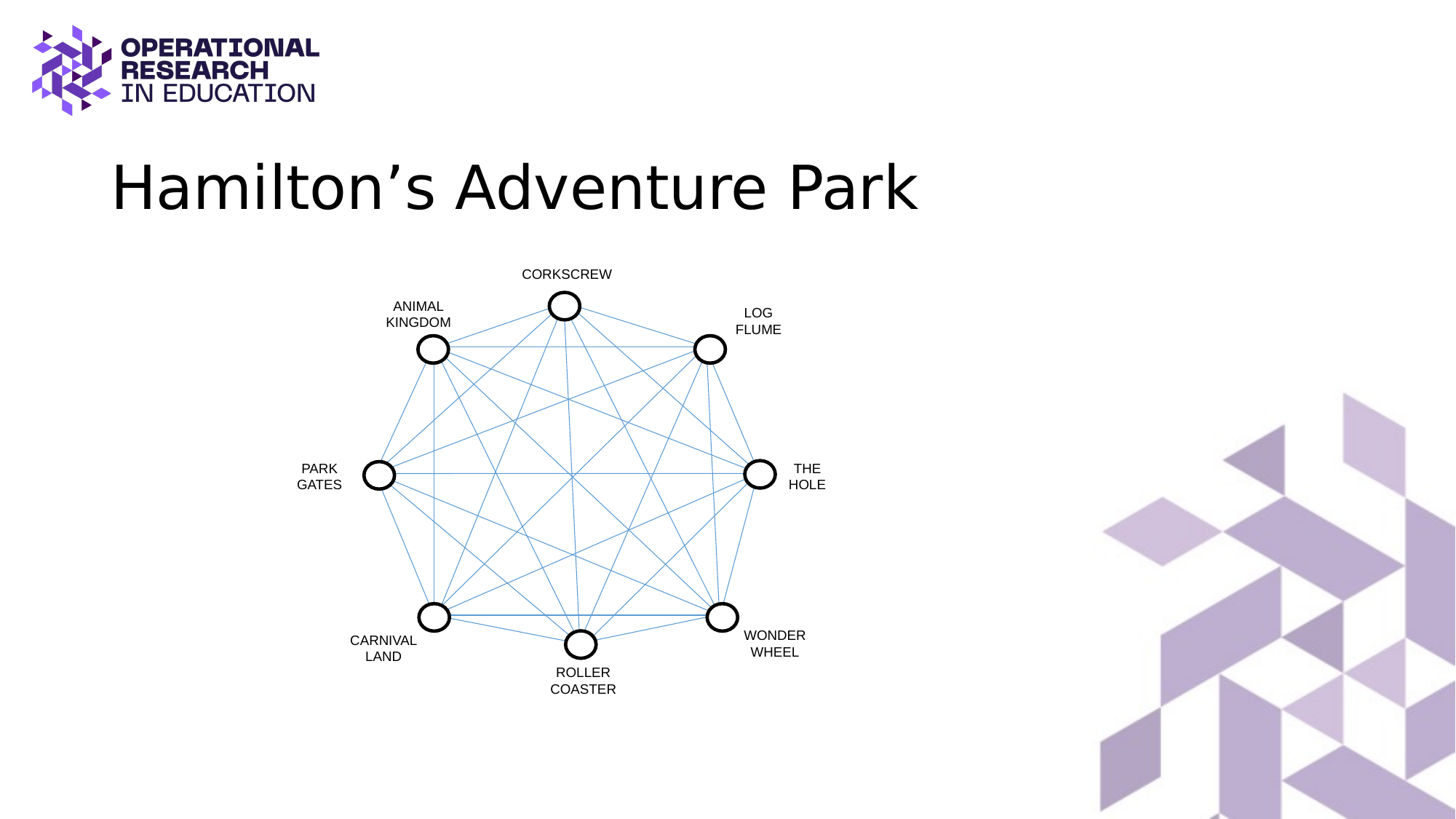

# Hamilton’s Adventure Park
CORKSCREW
ANIMAL KINGDOM

LOG FLUME

PARK GATES
THE HOLE

WONDER WHEEL
CARNIVAL LAND

ROLLER COASTER